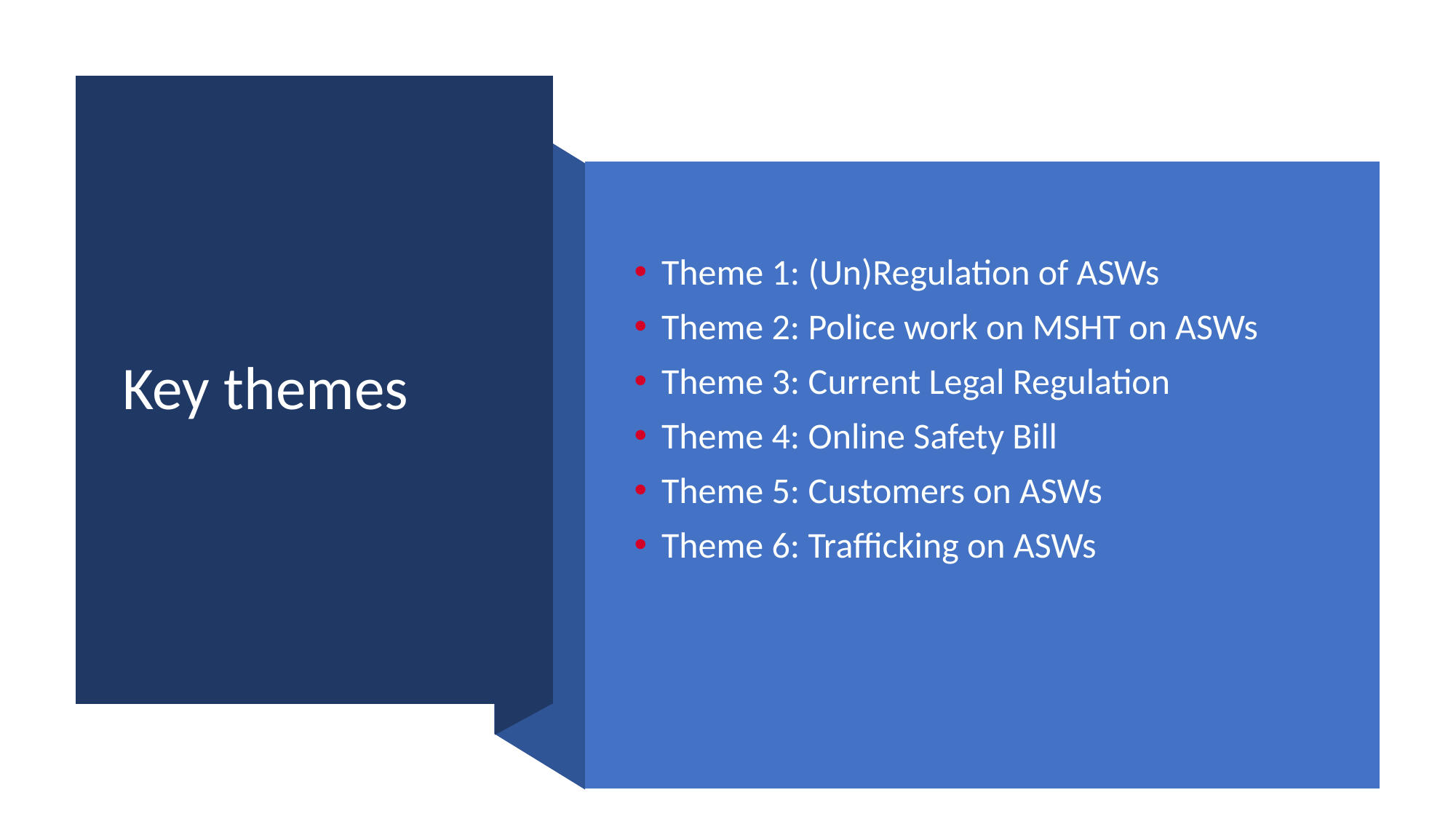

# Key themes

Theme 1: (Un)Regulation of ASWs
Theme 2: Police work on MSHT on ASWs
Theme 3: Current Legal Regulation
Theme 4: Online Safety Bill
Theme 5: Customers on ASWs
Theme 6: Trafficking on ASWs